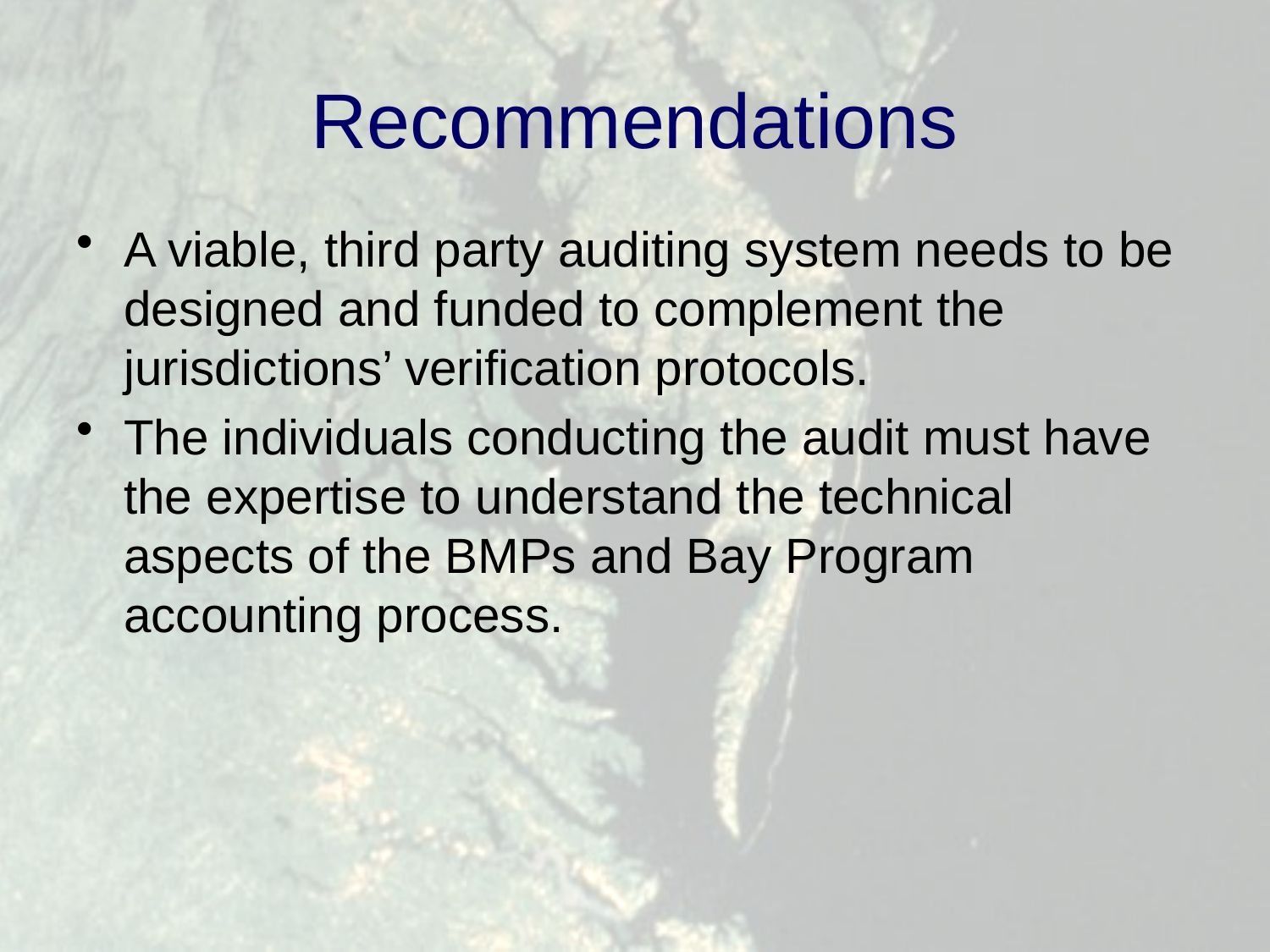

# Recommendations
A viable, third party auditing system needs to be designed and funded to complement the jurisdictions’ verification protocols.
The individuals conducting the audit must have the expertise to understand the technical aspects of the BMPs and Bay Program accounting process.